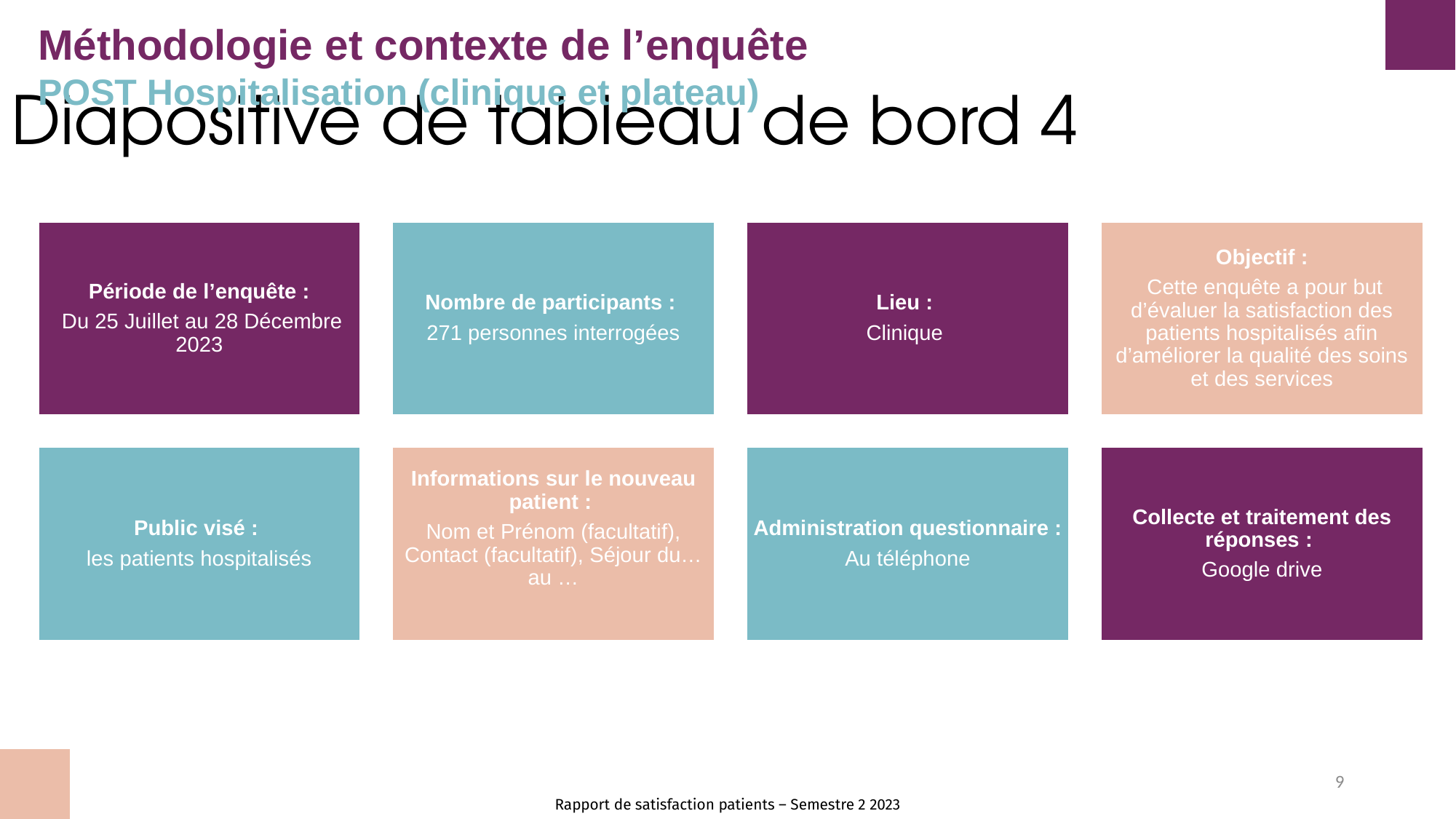

Méthodologie et contexte de l’enquête
POST Hospitalisation (clinique et plateau)
Diapositive de tableau de bord 4
Période de l’enquête :
 Du 25 Juillet au 28 Décembre 2023
Nombre de participants :
271 personnes interrogées
Lieu :
Clinique
Objectif :
 Cette enquête a pour but d’évaluer la satisfaction des patients hospitalisés afin d’améliorer la qualité des soins et des services
Public visé :
les patients hospitalisés
Informations sur le nouveau patient :
Nom et Prénom (facultatif), Contact (facultatif), Séjour du… au …

Administration questionnaire :
Au téléphone
Collecte et traitement des réponses :
Google drive

9
Rapport de satisfaction patients – Semestre 2 2023